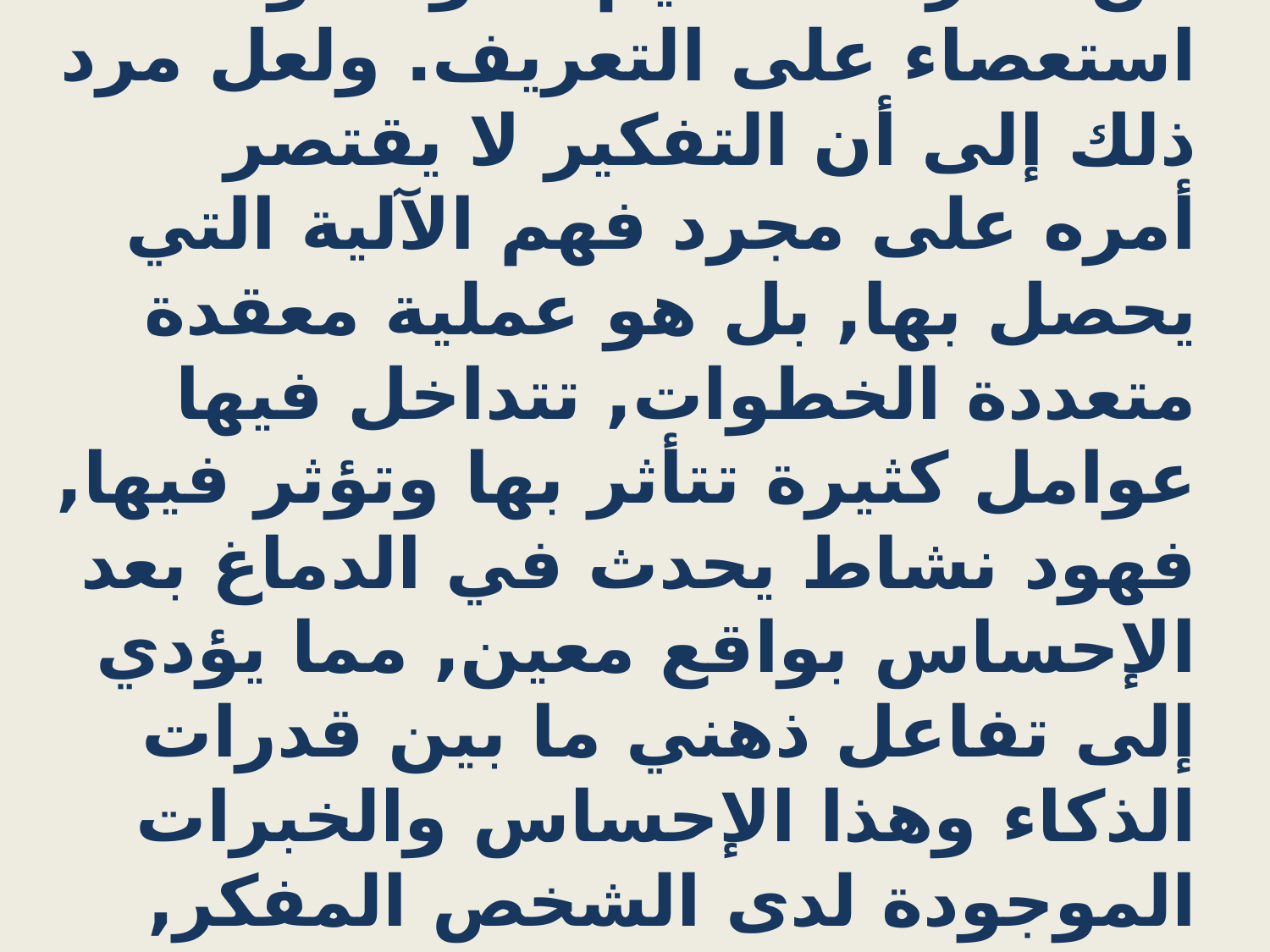

# والتفكير أمر مألوف لدى الناس يمارسه كثير منهم, ومع ذلك فهو من أكثر المفاهيم غموضاً وأشدها استعصاء على التعريف. ولعل مرد ذلك إلى أن التفكير لا يقتصر أمره على مجرد فهم الآلية التي يحصل بها, بل هو عملية معقدة متعددة الخطوات, تتداخل فيها عوامل كثيرة تتأثر بها وتؤثر فيها, فهود نشاط يحدث في الدماغ بعد الإحساس بواقع معين, مما يؤدي إلى تفاعل ذهني ما بين قدرات الذكاء وهذا الإحساس والخبرات الموجودة لدى الشخص المفكر, ويحدث ذلك بناءً على دافع لتحقيق هدف معين بعيداً عن تأثير المعوقات.